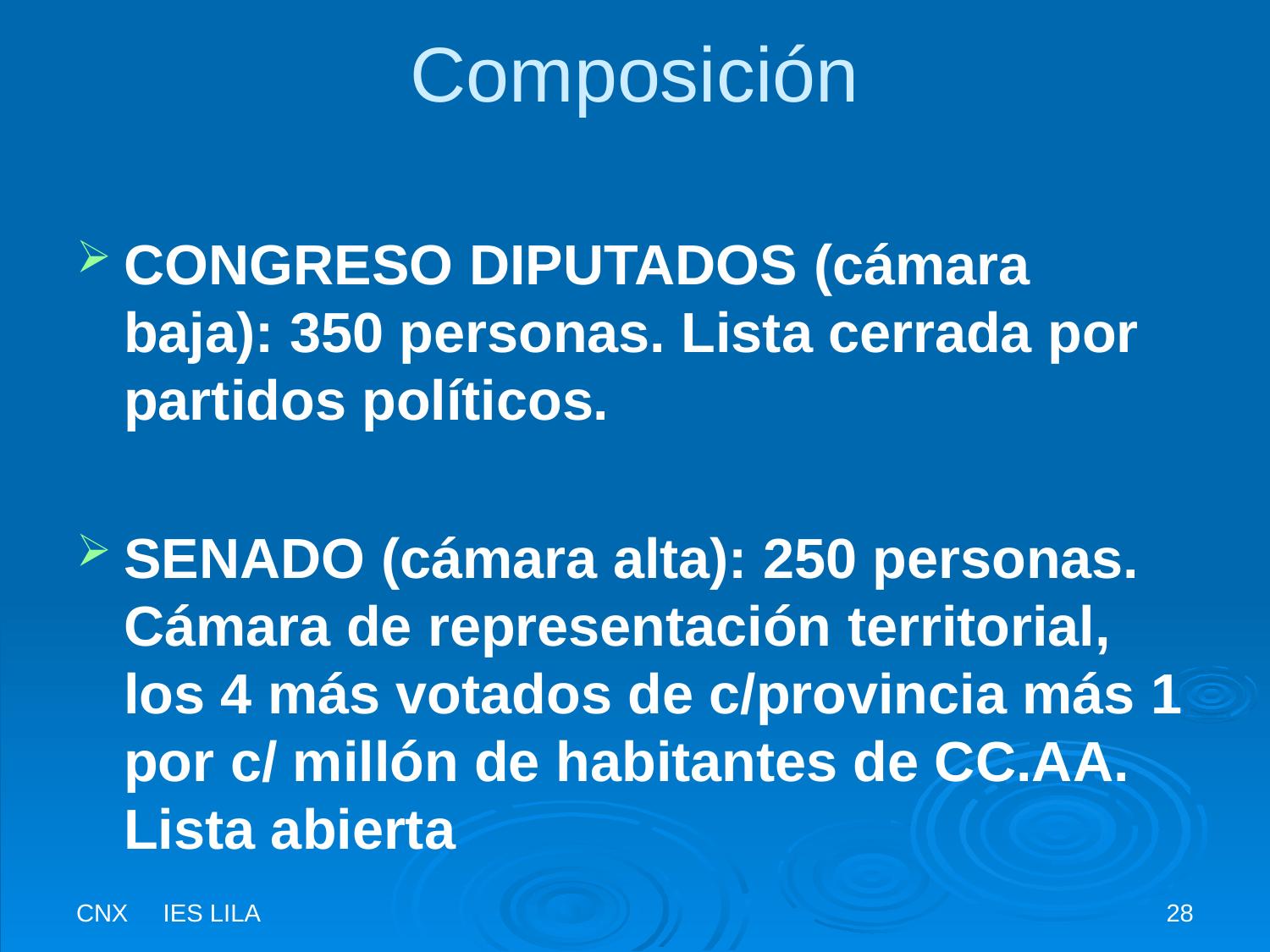

# Composición
CONGRESO DIPUTADOS (cámara baja): 350 personas. Lista cerrada por partidos políticos.

SENADO (cámara alta): 250 personas. Cámara de representación territorial, los 4 más votados de c/provincia más 1 por c/ millón de habitantes de CC.AA. Lista abierta
CNX     IES LILA
28